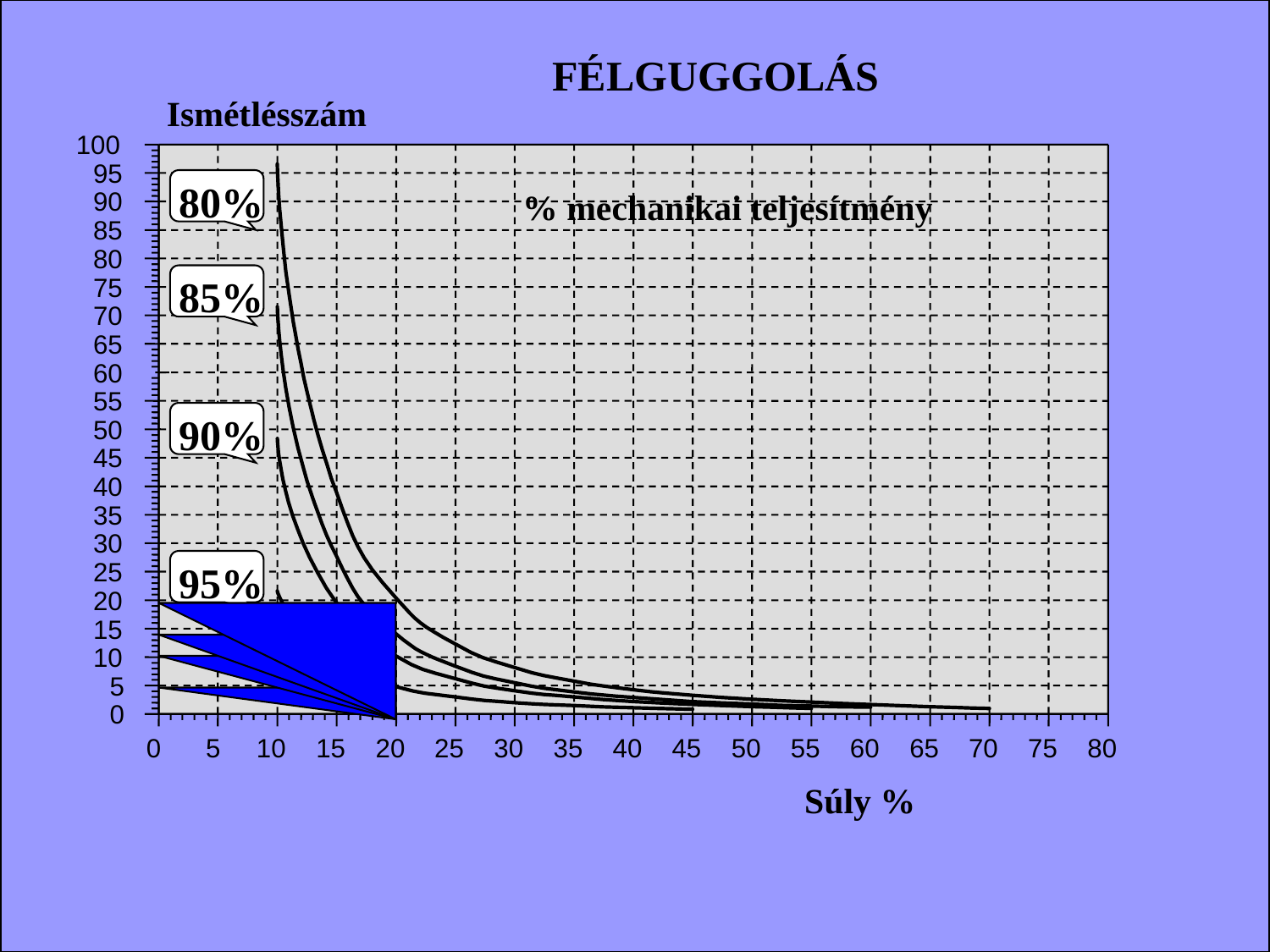

FÉLGUGGOLÁS
Ismétlésszám
100

95

80%

90

% mechanikai teljesítmény

85

80

75

85%

70

65

60

55

90%

50

45

40

35

30

25

95%

20

15

10

5

0

0
5
10
15
20
25
30
35
40
45
50
55
60
65
70
75
80
Súly %